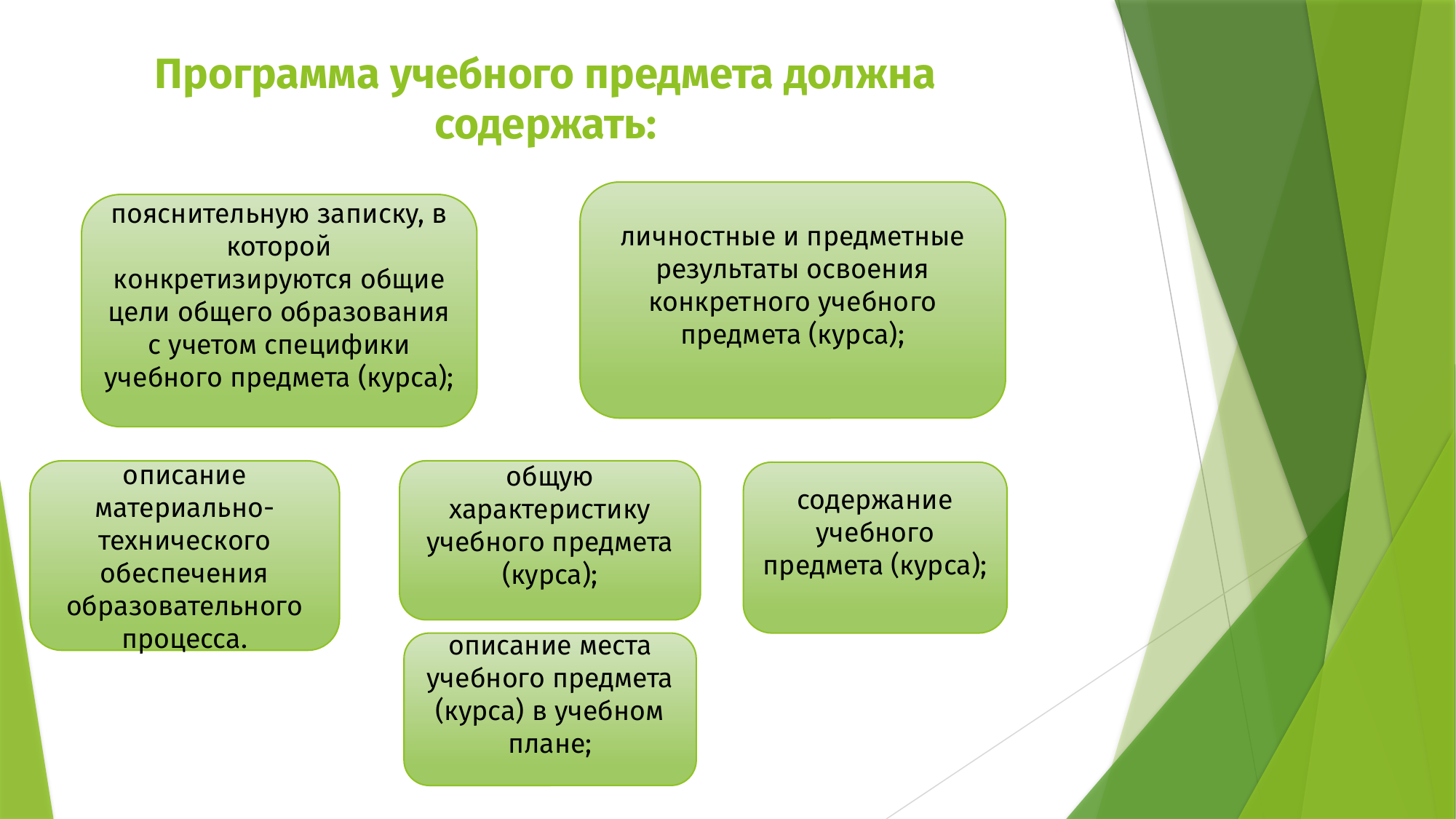

Программа учебного предмета должна содержать:
личностные и предметные результаты освоения конкретного учебного предмета (курса);

пояснительную записку, в которой конкретизируются общие цели общего образования с учетом специфики учебного предмета (курса);

описание материально-технического обеспечения образовательного процесса.

общую характеристику учебного предмета (курса);

содержание учебного предмета (курса);

описание места учебного предмета (курса) в учебном плане;